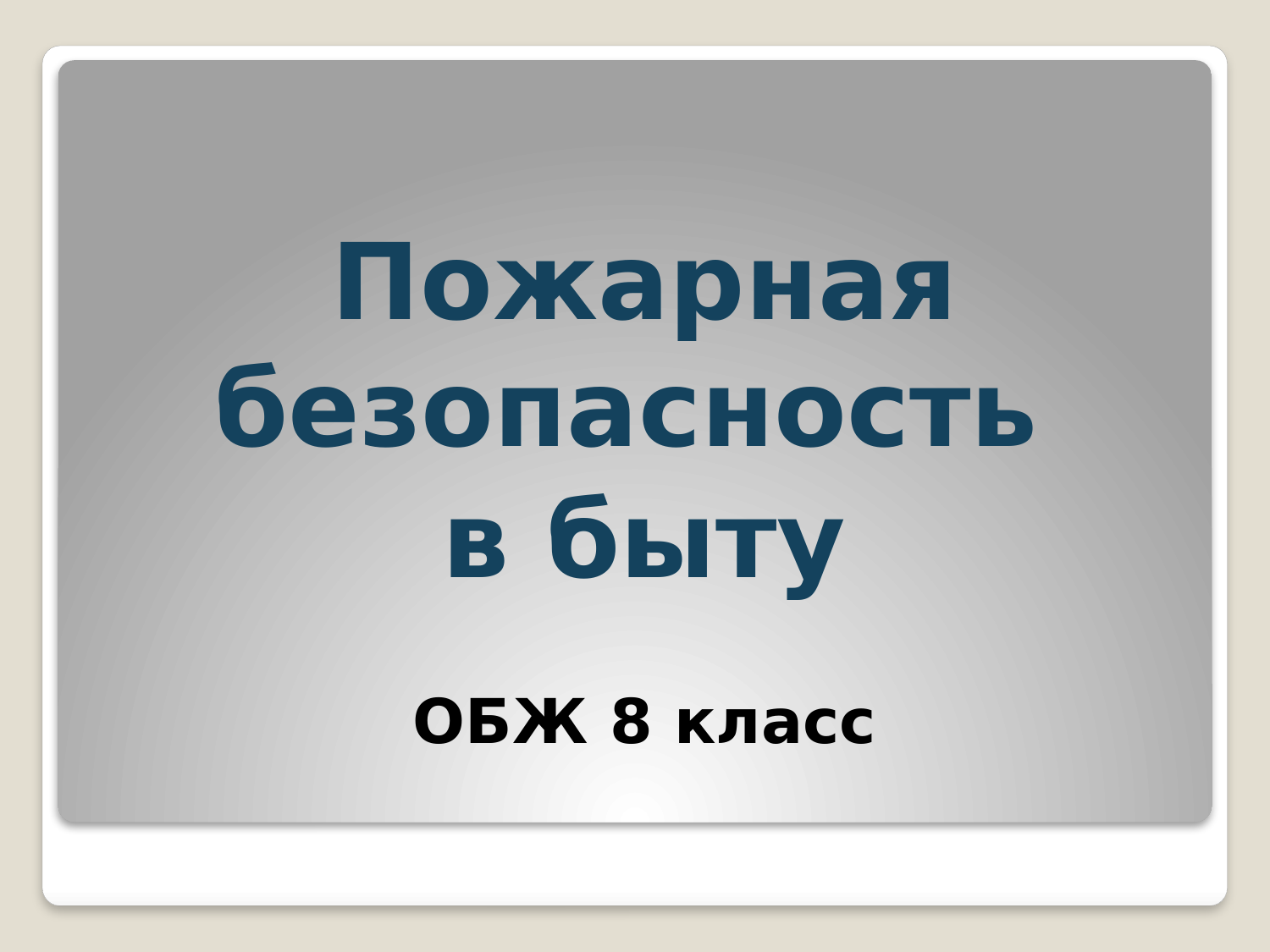

Пожарная безопасность
в быту

ОБЖ 8 класс